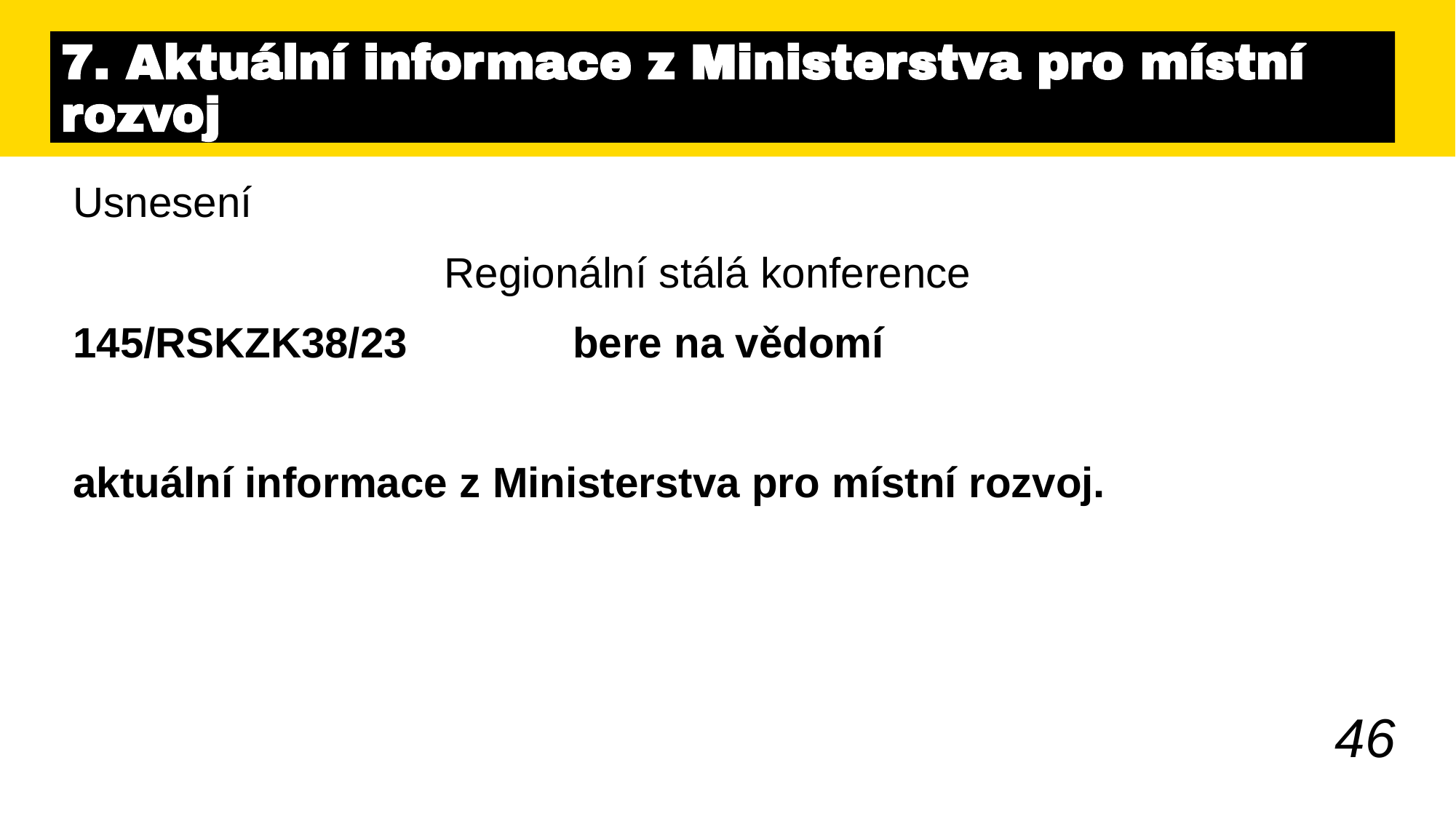

# 7. Aktuální informace z Ministerstva pro místní rozvoj
Usnesení
Regionální stálá konference
145/RSKZK38/23              bere na vědomí

aktuální informace z Ministerstva pro místní rozvoj.
46